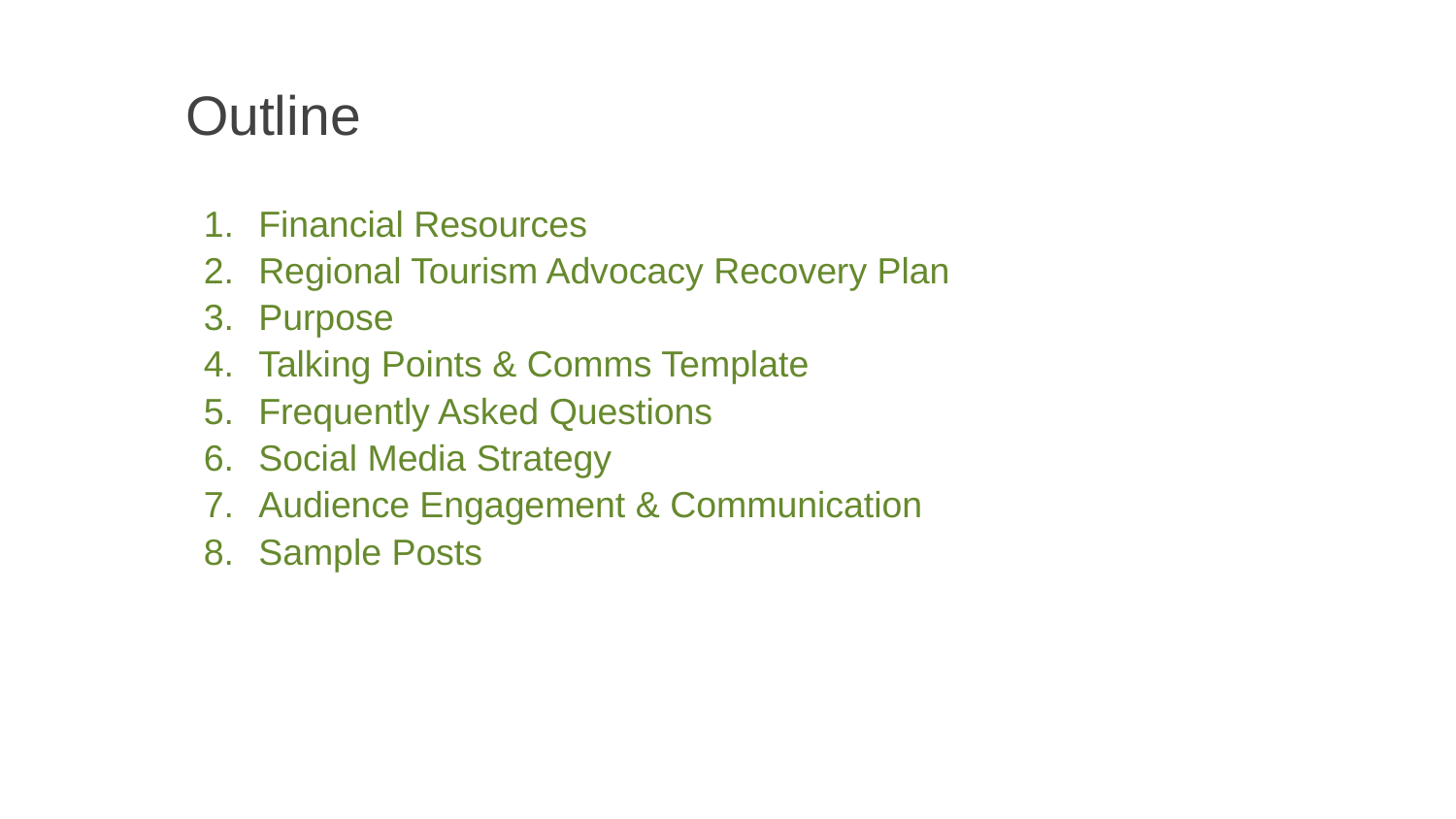

# Outline
Financial Resources
Regional Tourism Advocacy Recovery Plan
Purpose
Talking Points & Comms Template
Frequently Asked Questions
Social Media Strategy
Audience Engagement & Communication
Sample Posts